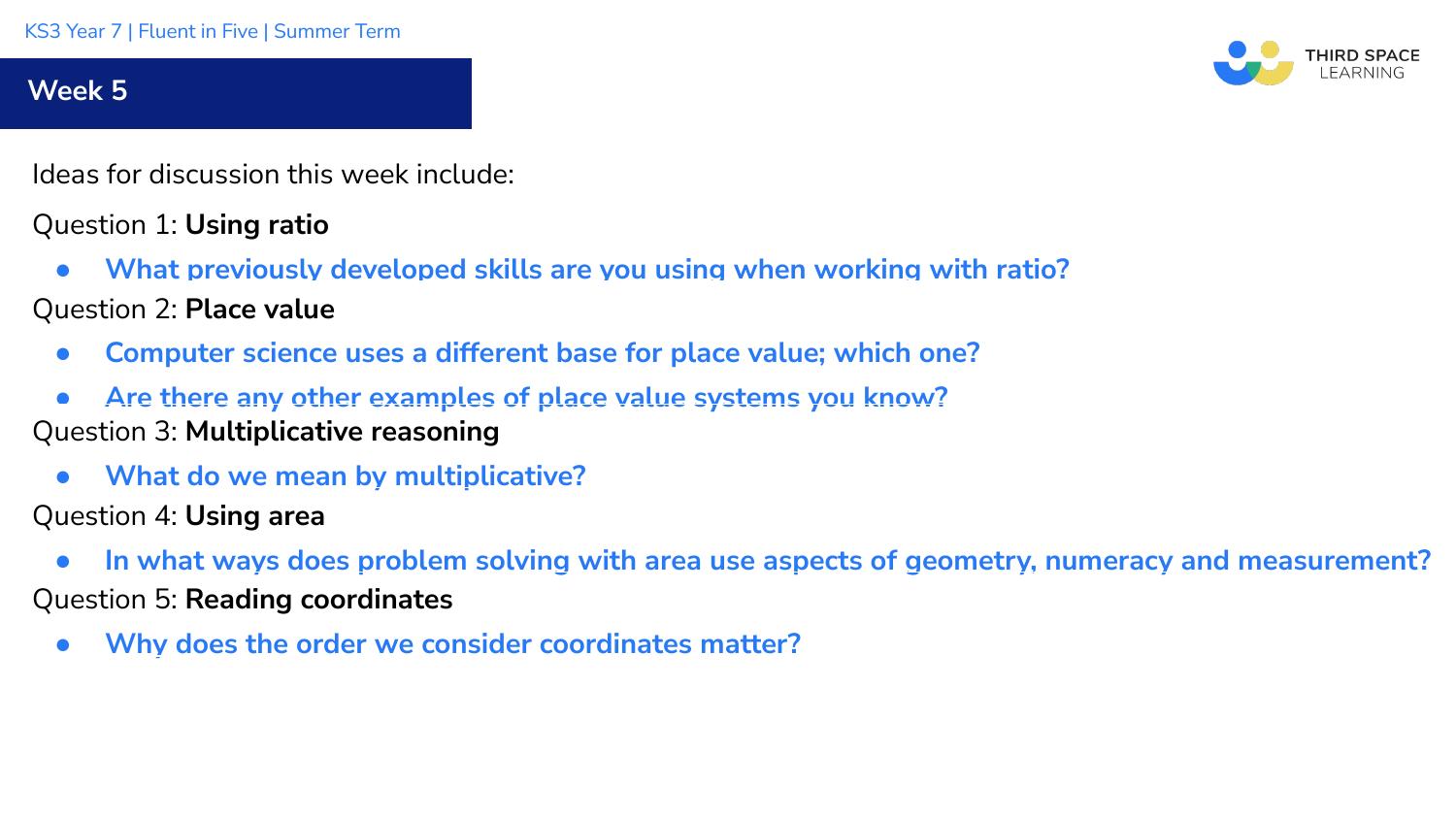

Week 5
| Ideas for discussion this week include: |
| --- |
| Question 1: Using ratio What previously developed skills are you using when working with ratio? |
| Question 2: Place value Computer science uses a different base for place value; which one? Are there any other examples of place value systems you know? |
| Question 3: Multiplicative reasoning What do we mean by multiplicative? |
| Question 4: Using area In what ways does problem solving with area use aspects of geometry, numeracy and measurement? |
| Question 5: Reading coordinates Why does the order we consider coordinates matter? |